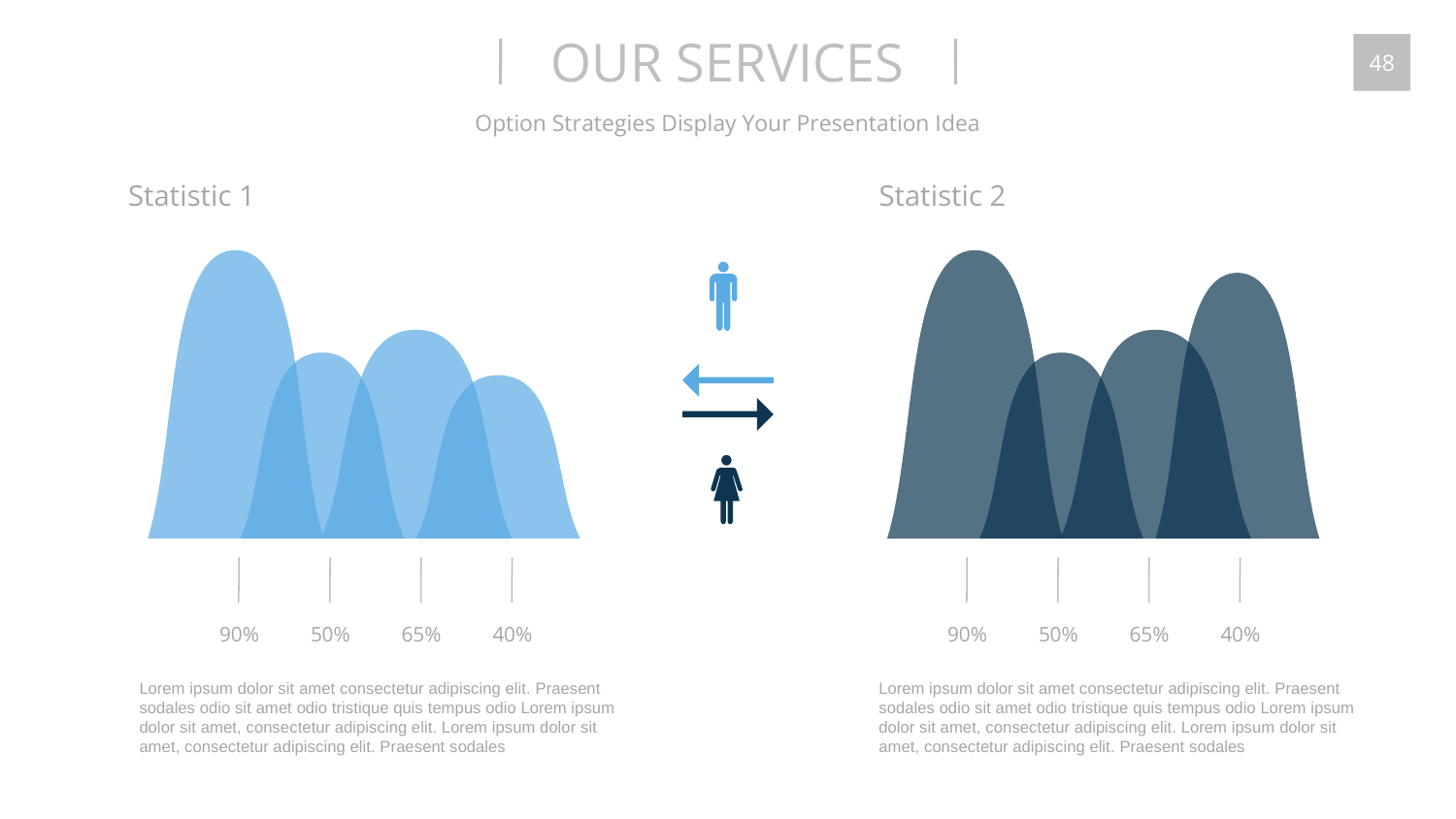

OUR SERVICES
48
Option Strategies Display Your Presentation Idea
Statistic 1

90%

65%

50%

40%
Lorem ipsum dolor sit amet consectetur adipiscing elit. Praesent sodales odio sit amet odio tristique quis tempus odio Lorem ipsum dolor sit amet, consectetur adipiscing elit. Lorem ipsum dolor sit amet, consectetur adipiscing elit. Praesent sodales
Statistic 2

90%

40%

65%

50%
Lorem ipsum dolor sit amet consectetur adipiscing elit. Praesent sodales odio sit amet odio tristique quis tempus odio Lorem ipsum dolor sit amet, consectetur adipiscing elit. Lorem ipsum dolor sit amet, consectetur adipiscing elit. Praesent sodales